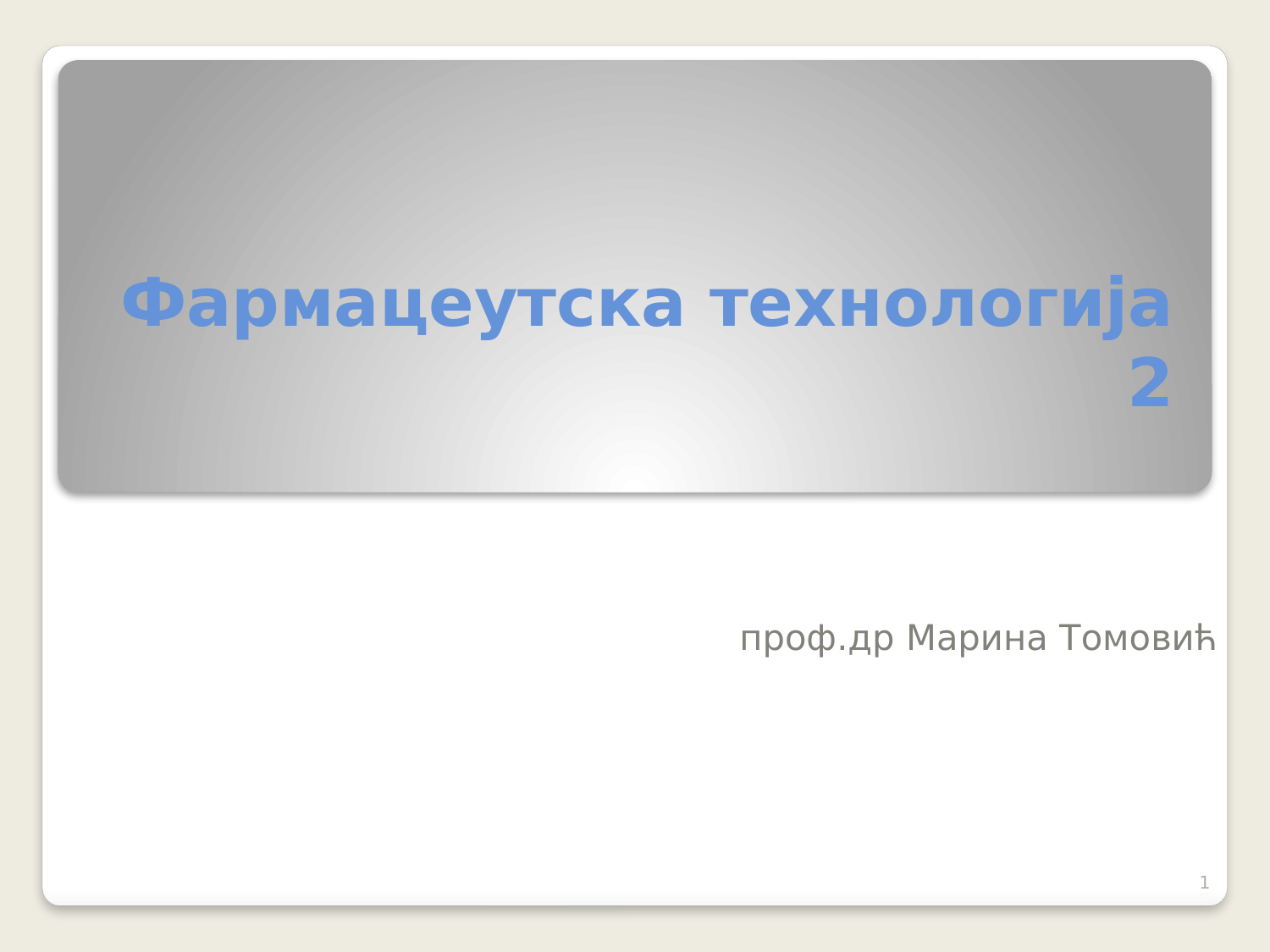

# Фармацеутска технологија 2
       проф.др Марина Томовић
1